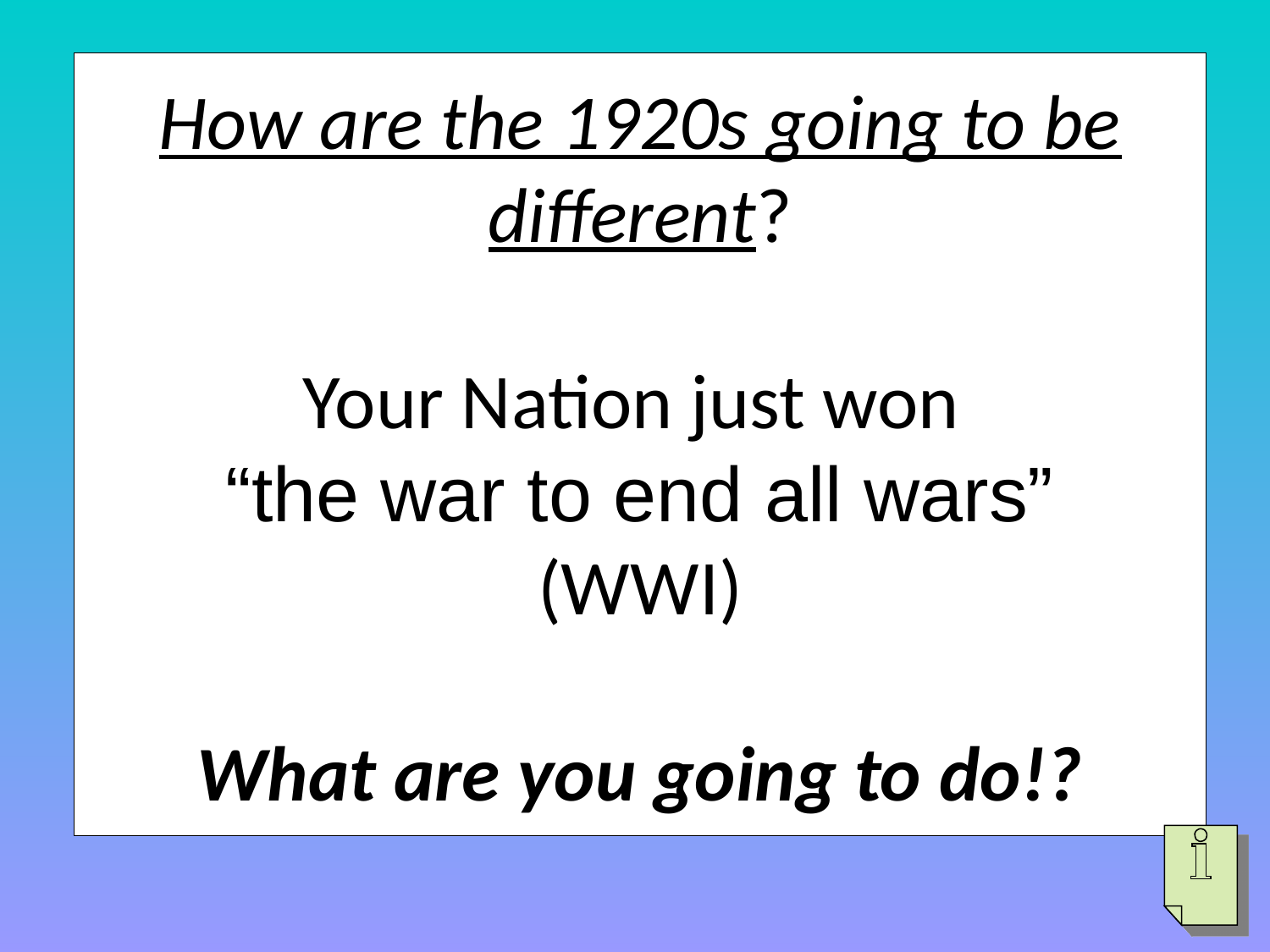

# How are the 1920s going to be different? Your Nation just won “the war to end all wars” (WWI) What are you going to do!?